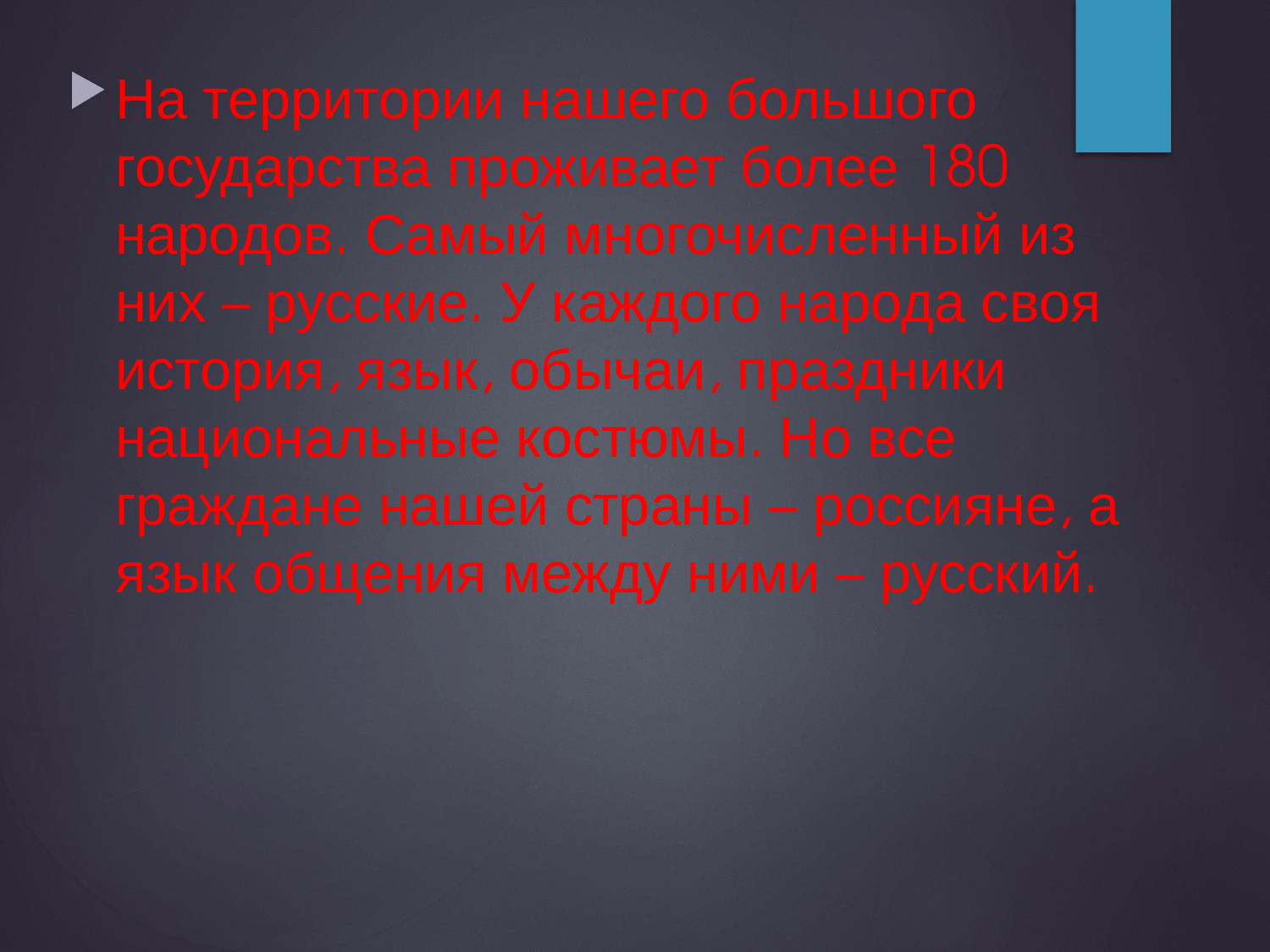

На территории нашего большого государства проживает более 180 народов. Самый многочисленный из них – русские. У каждого народа своя история, язык, обычаи, праздники национальные костюмы. Но все граждане нашей страны – россияне, а язык общения между ними – русский.